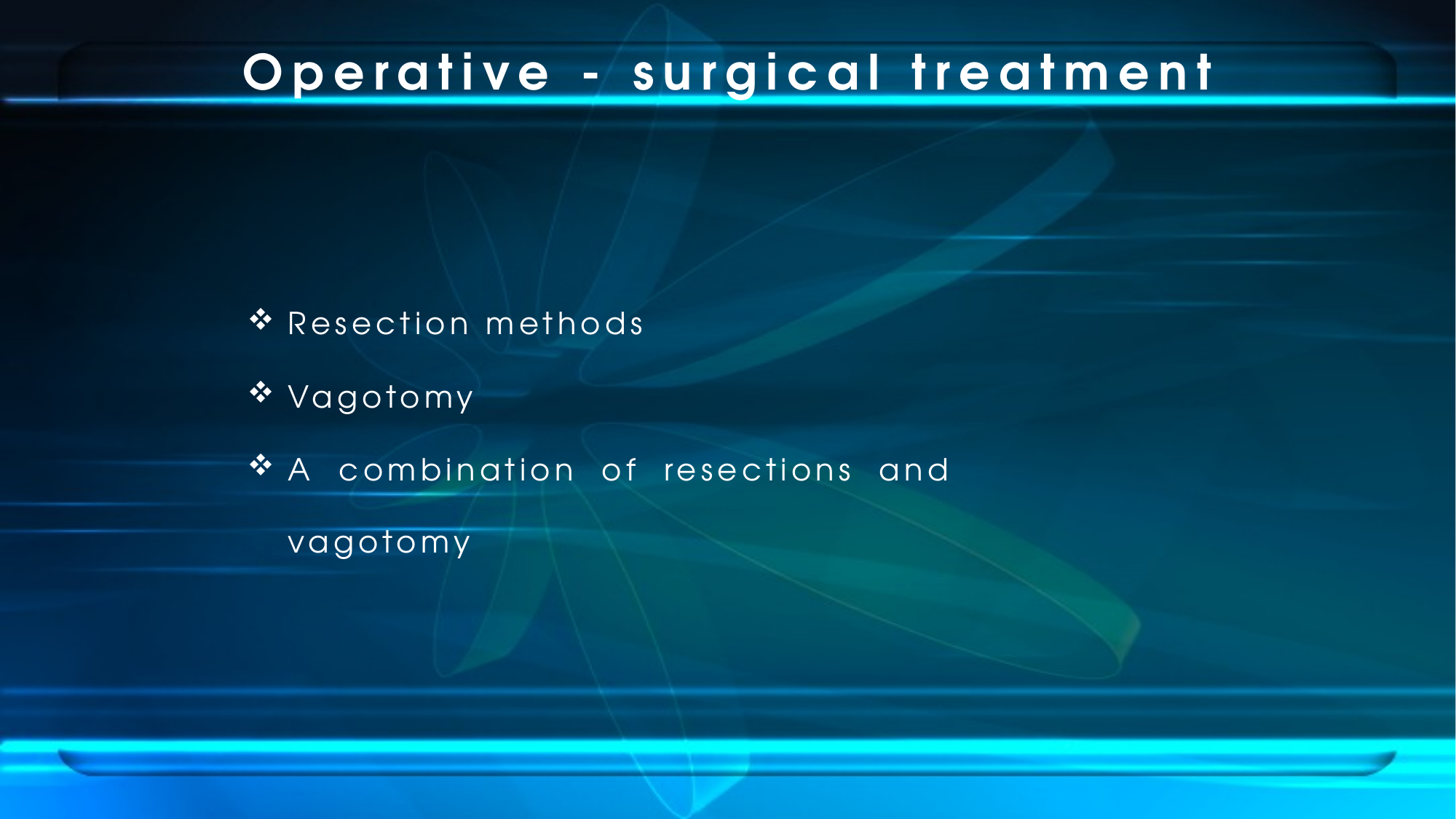

Operative - surgical treatment
Resection methods
Vagotomy
A combination of resections and vagotomy